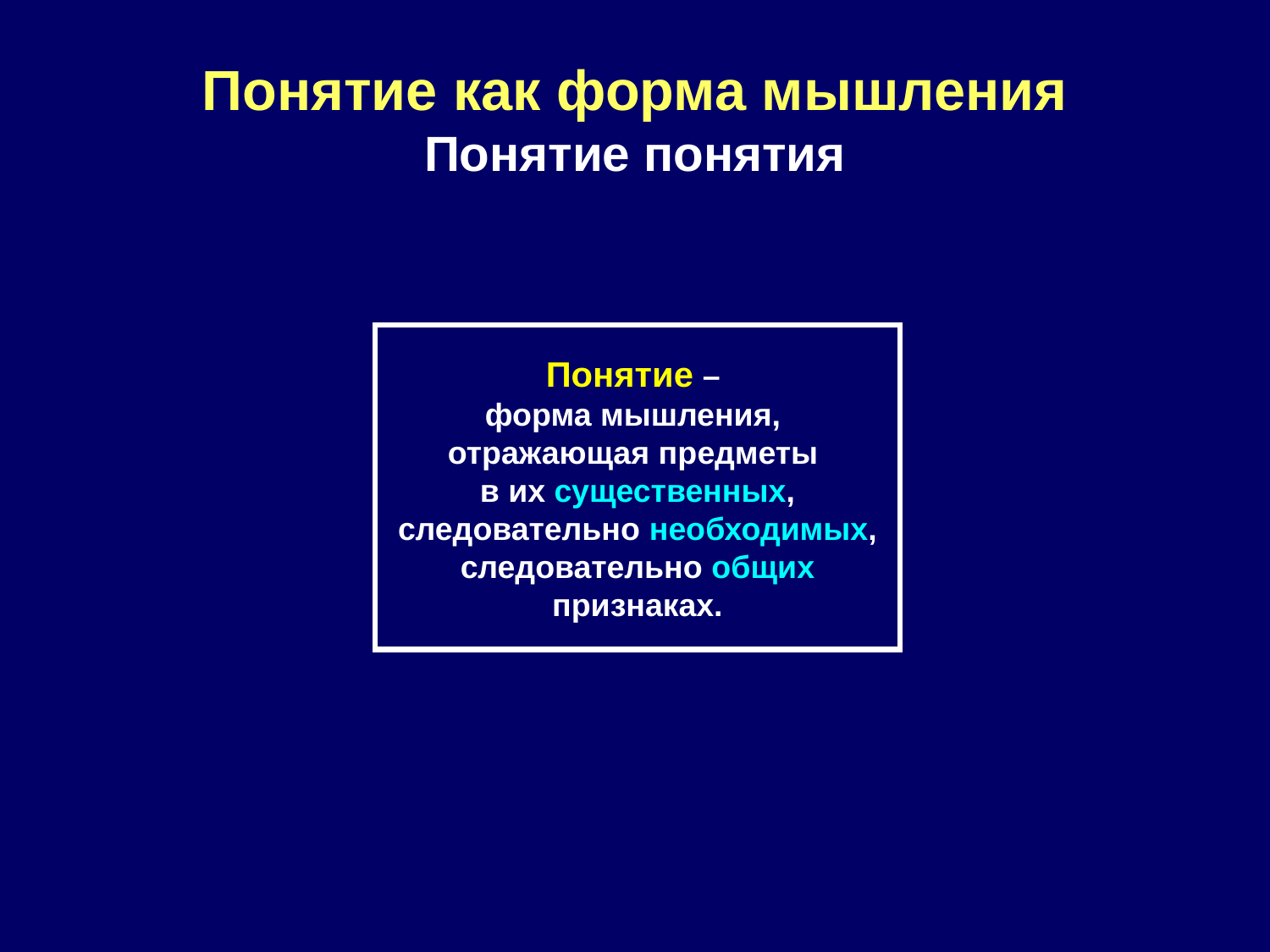

# Понятие как форма мышления Понятие понятия
Понятие –
форма мышления,
отражающая предметы
в их существенных, следовательно необходимых, следовательно общих признаках.